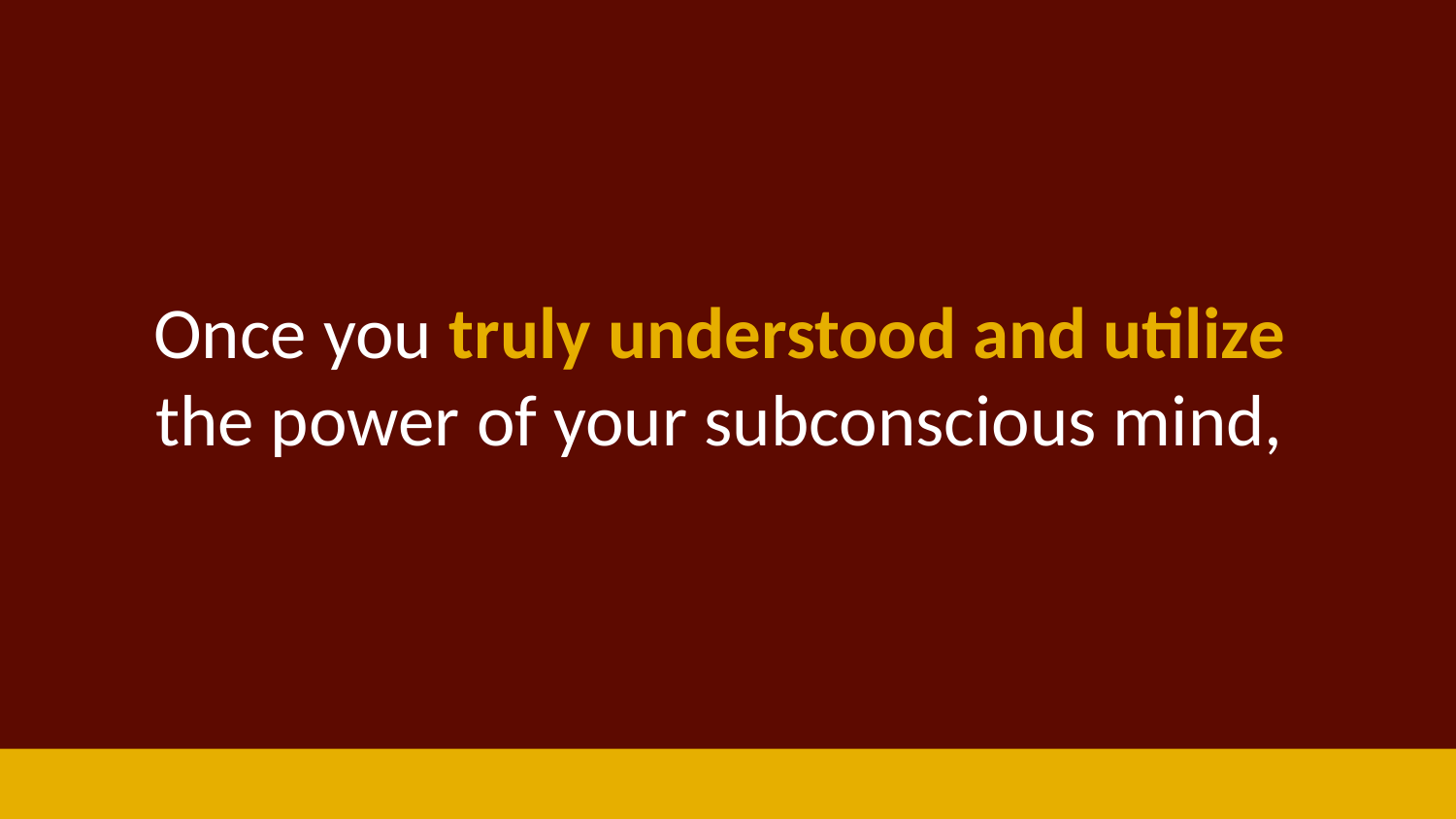

# Once you truly understood and utilize the power of your subconscious mind,